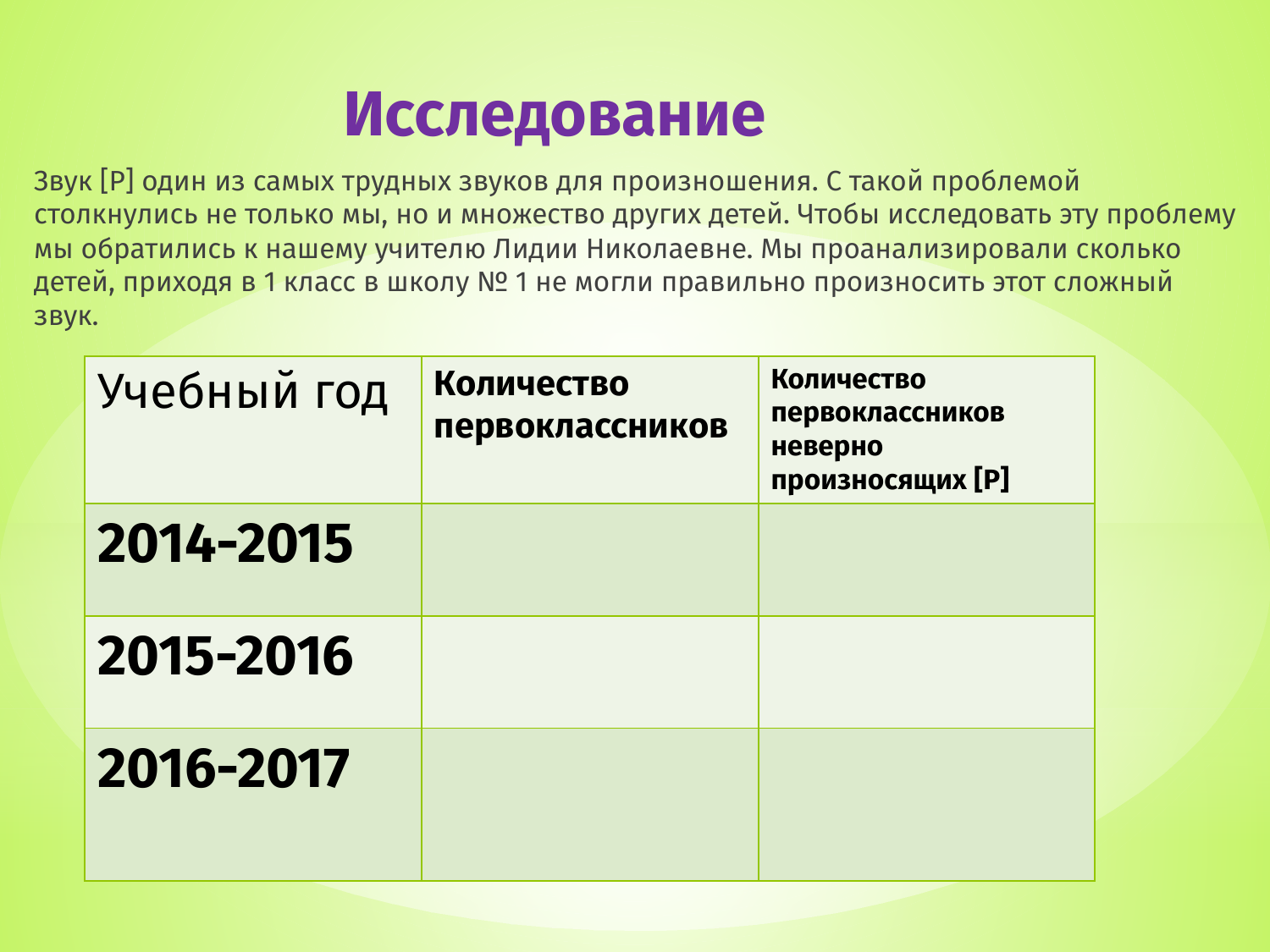

# Исследование
Звук [P] один из самых трудных звуков для произношения. С такой проблемой столкнулись не только мы, но и множество других детей. Чтобы исследовать эту проблему мы обратились к нашему учителю Лидии Николаевне. Мы проанализировали сколько детей, приходя в 1 класс в школу № 1 не могли правильно произносить этот сложный звук.

| Учебный год | Количество первоклассников | Количество первоклассников неверно произносящих [Р] |
| --- | --- | --- |
| 2014-2015 |  |  |
| 2015-2016 |  |  |
| 2016-2017 |  |  |